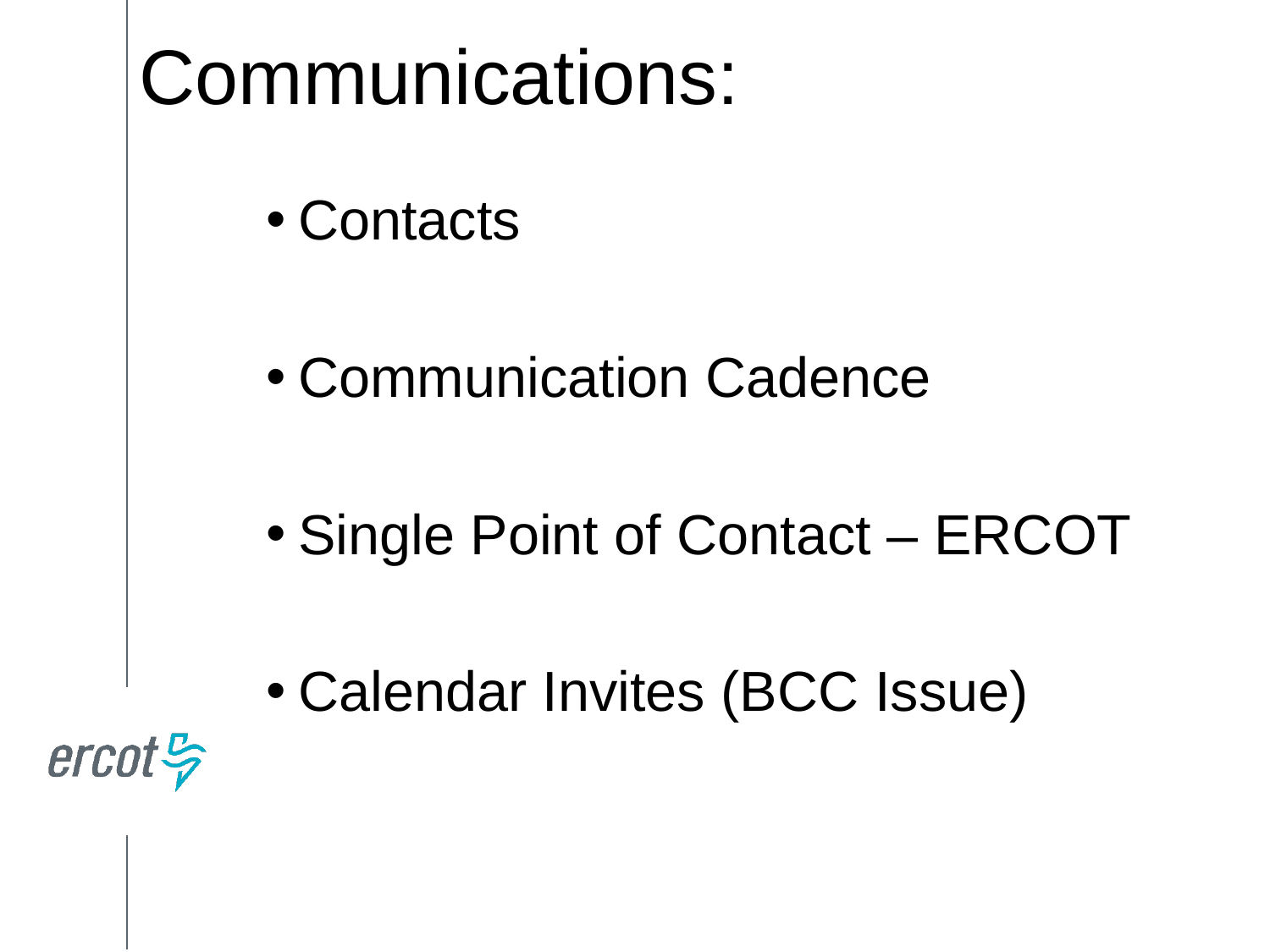

Communications:

Contacts

Communication Cadence

Single Point of Contact – ERCOT

Calendar Invites (BCC Issue)